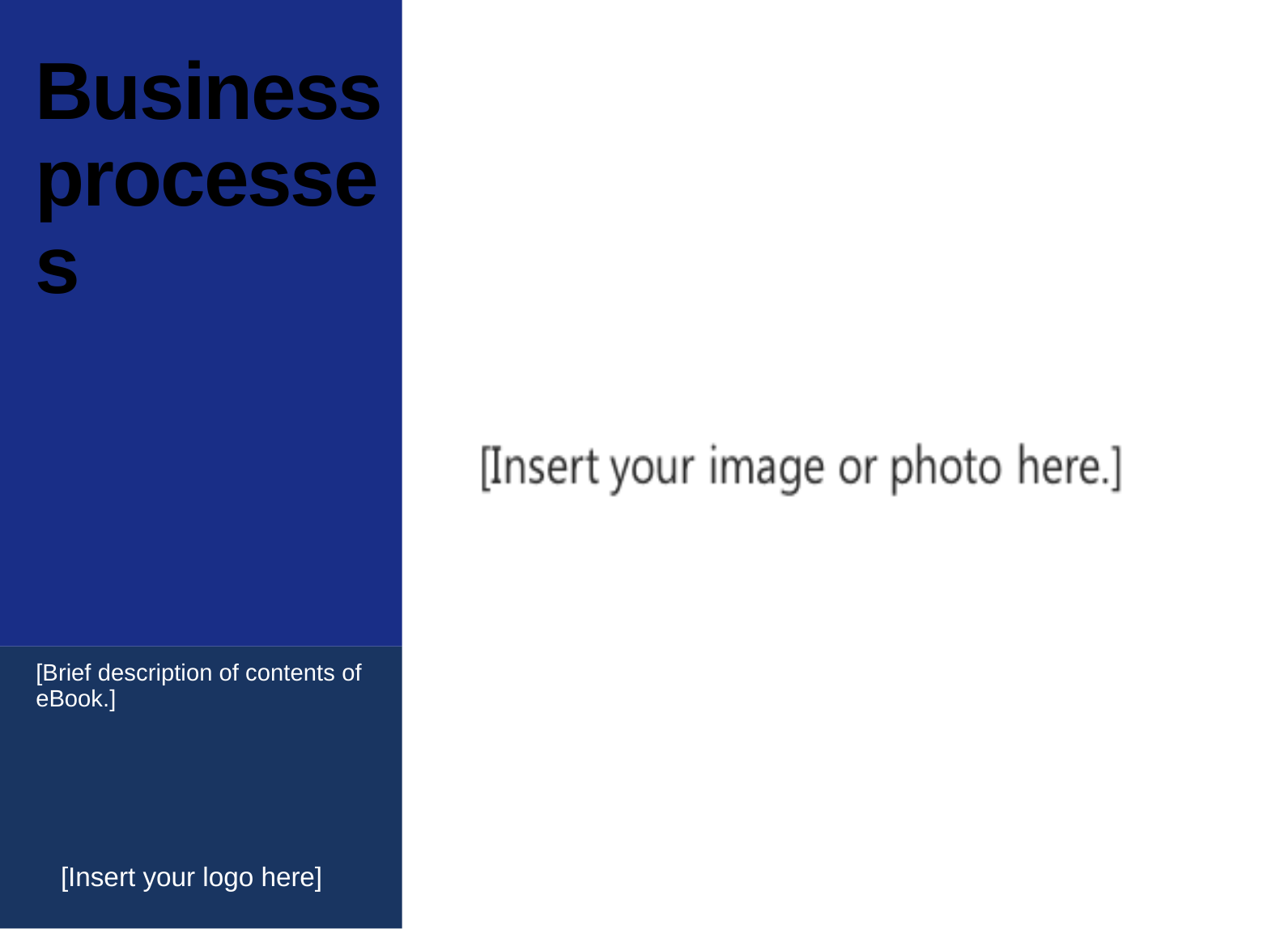

# Business processes
[Brief description of contents of eBook.]